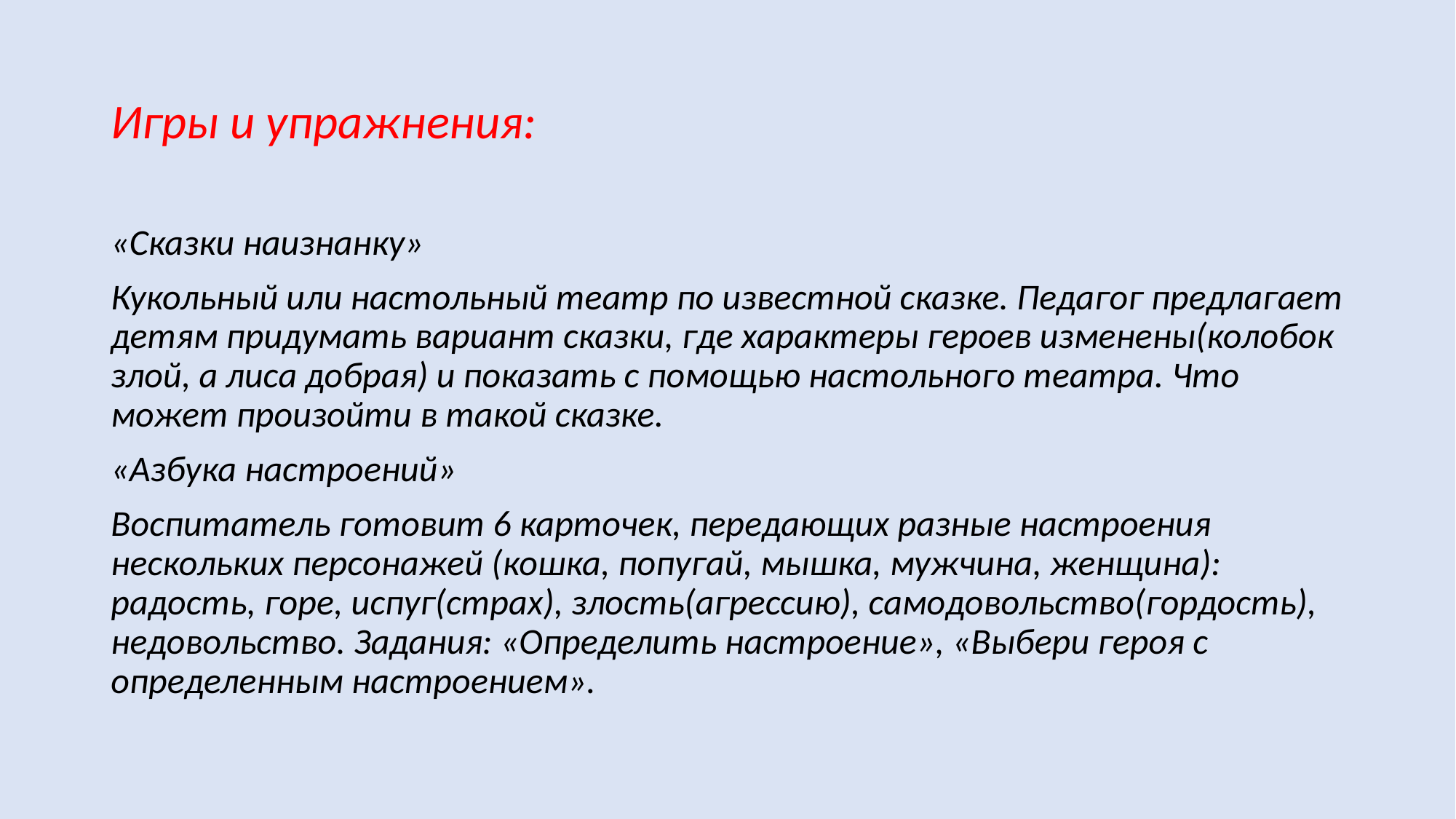

# Игры и упражнения:
«Сказки наизнанку»
Кукольный или настольный театр по известной сказке. Педагог предлагает детям придумать вариант сказки, где характеры героев изменены(колобок злой, а лиса добрая) и показать с помощью настольного театра. Что может произойти в такой сказке.
«Азбука настроений»
Воспитатель готовит 6 карточек, передающих разные настроения нескольких персонажей (кошка, попугай, мышка, мужчина, женщина): радость, горе, испуг(страх), злость(агрессию), самодовольство(гордость), недовольство. Задания: «Определить настроение», «Выбери героя с определенным настроением».